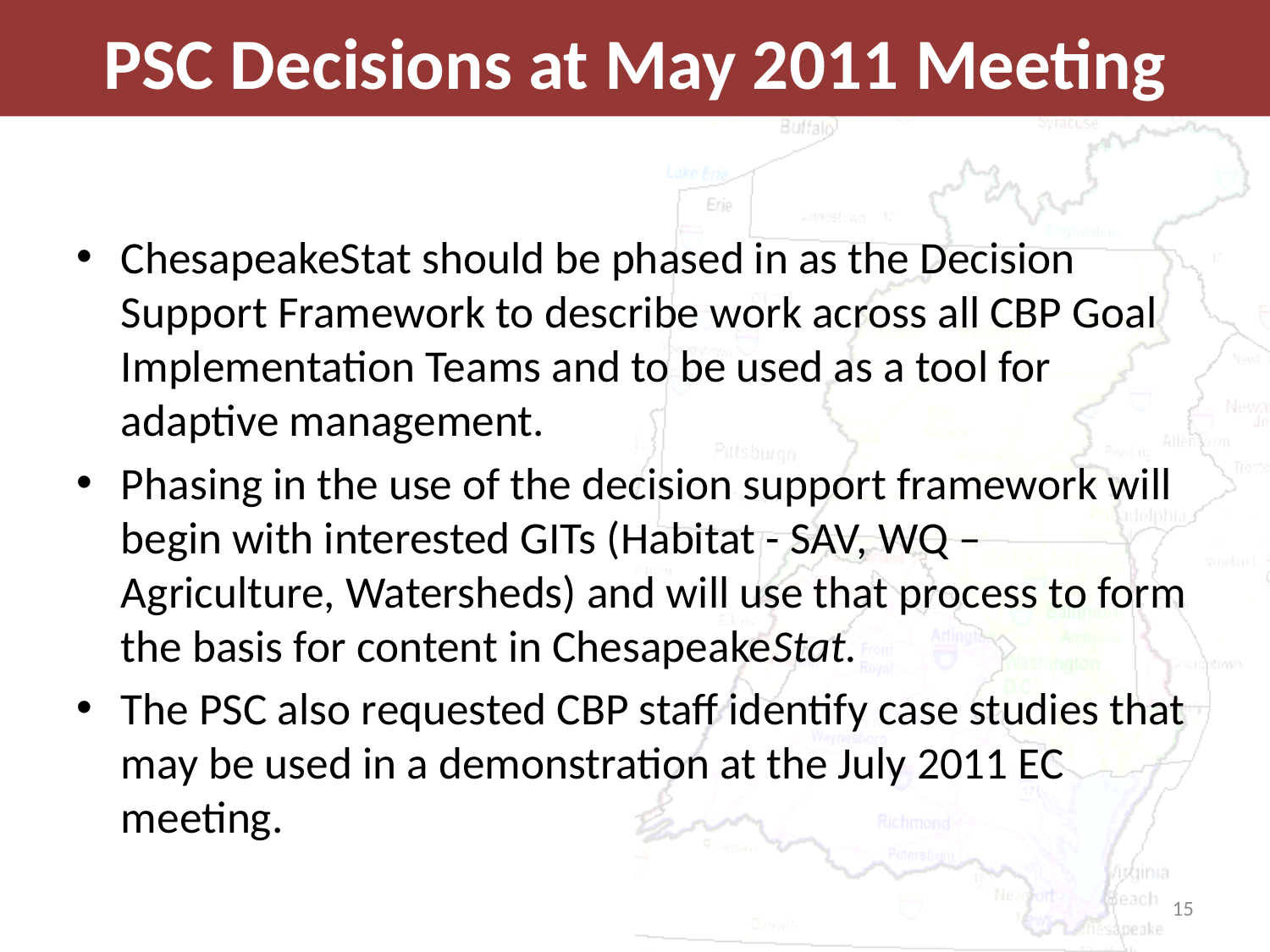

# PSC Decisions at May 2011 Meeting
ChesapeakeStat should be phased in as the Decision Support Framework to describe work across all CBP Goal Implementation Teams and to be used as a tool for adaptive management.
Phasing in the use of the decision support framework will begin with interested GITs (Habitat - SAV, WQ – Agriculture, Watersheds) and will use that process to form the basis for content in ChesapeakeStat.
The PSC also requested CBP staff identify case studies that may be used in a demonstration at the July 2011 EC meeting.

15